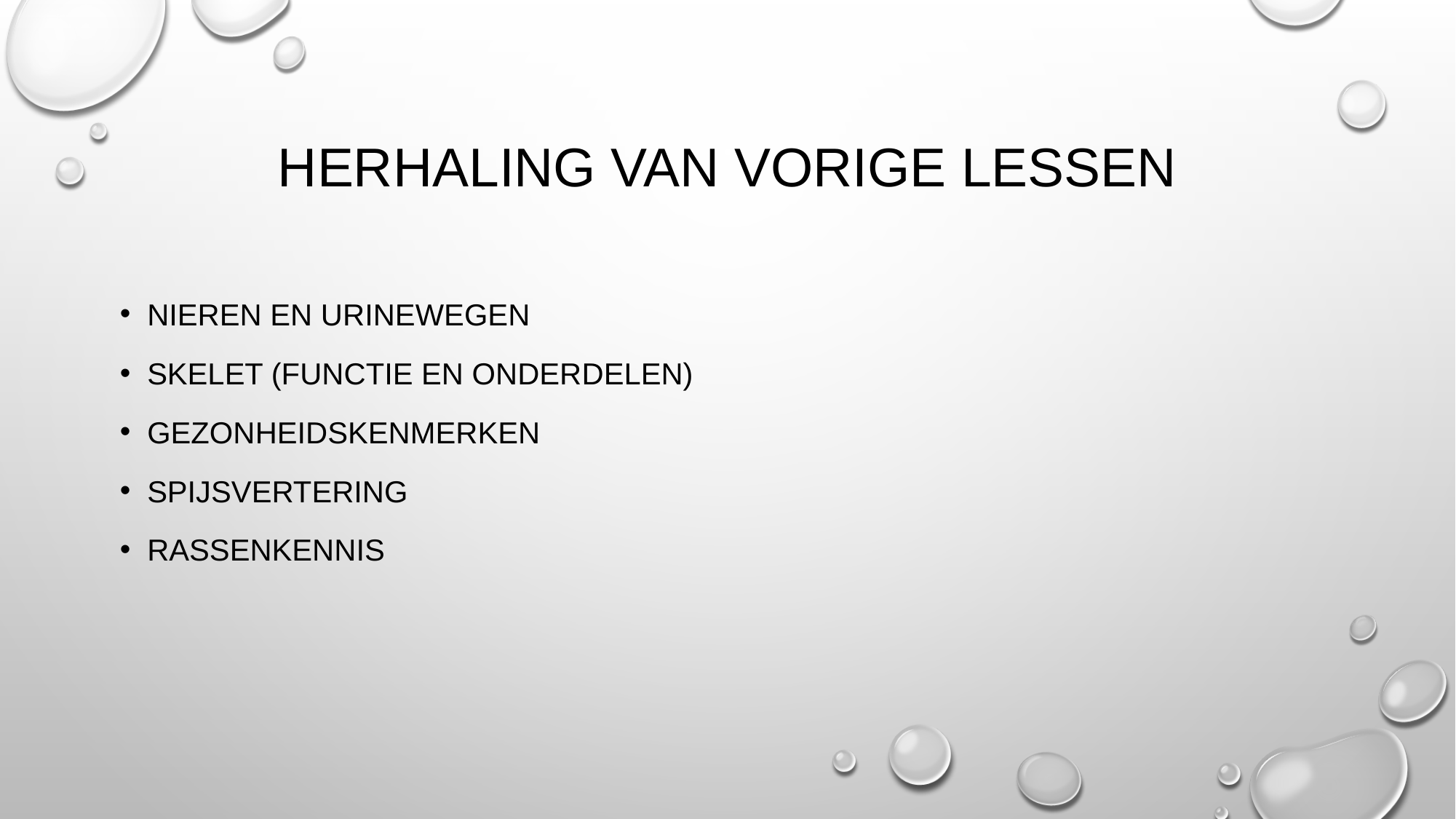

# Herhaling van vorige lessen
Nieren en urinewegen
Skelet (functie en onderdelen)
Gezonheidskenmerken
Spijsvertering
rassenkennis